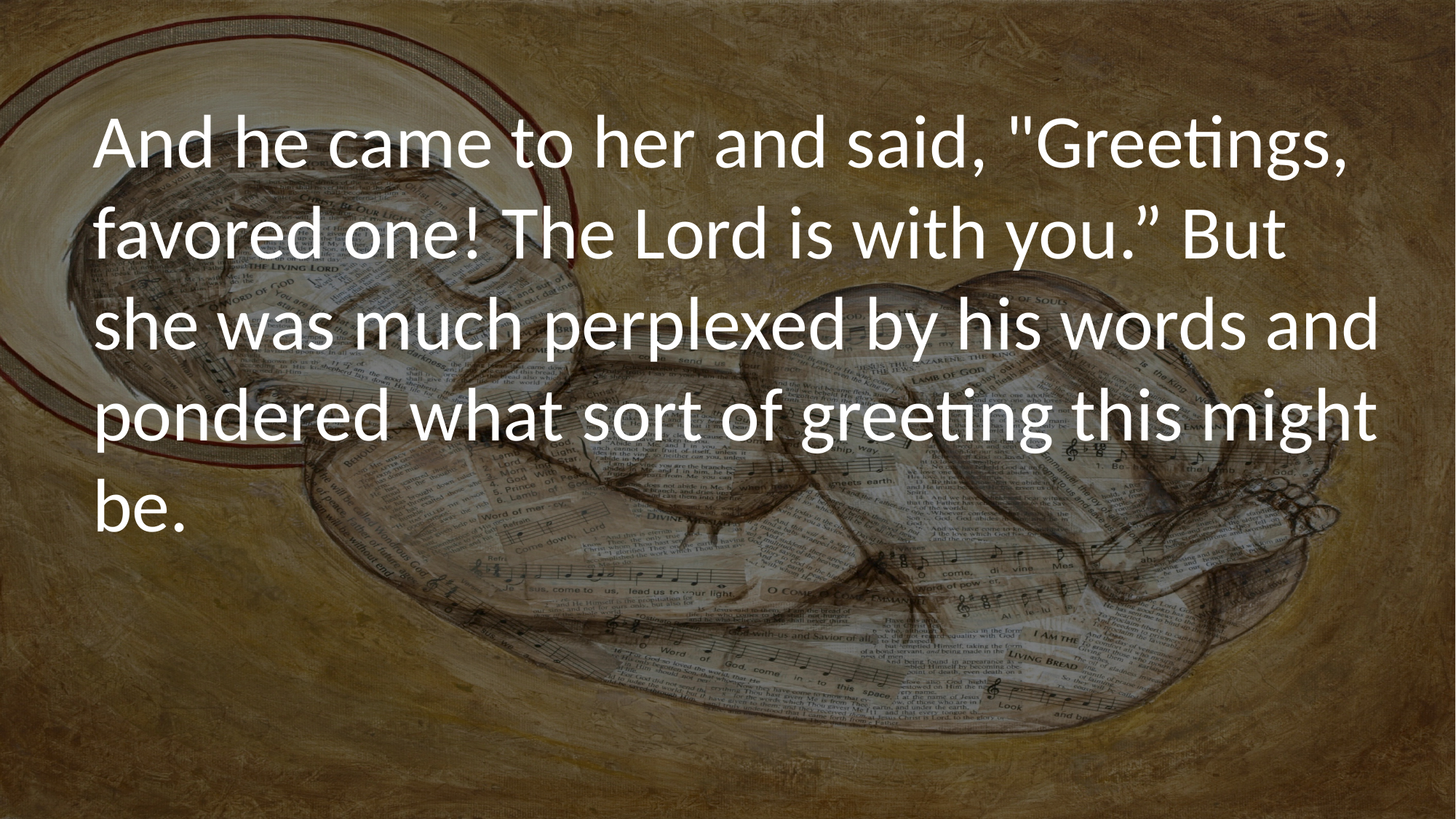

And he came to her and said, "Greetings, favored one! The Lord is with you.” But she was much perplexed by his words and pondered what sort of greeting this might be.